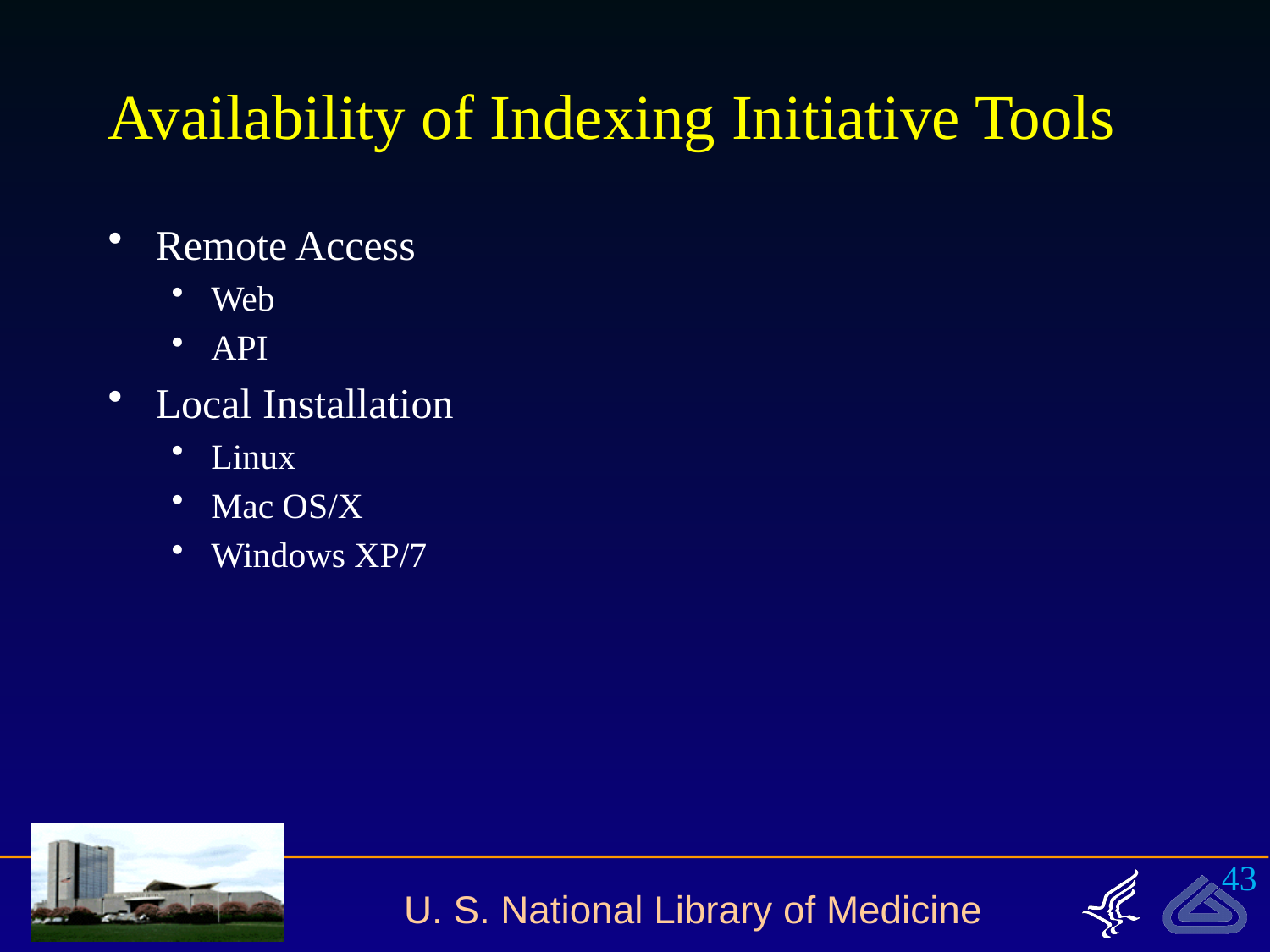

# Availability of Indexing Initiative Tools
Remote Access
Web
API
Local Installation
Linux
Mac OS/X
Windows XP/7
43